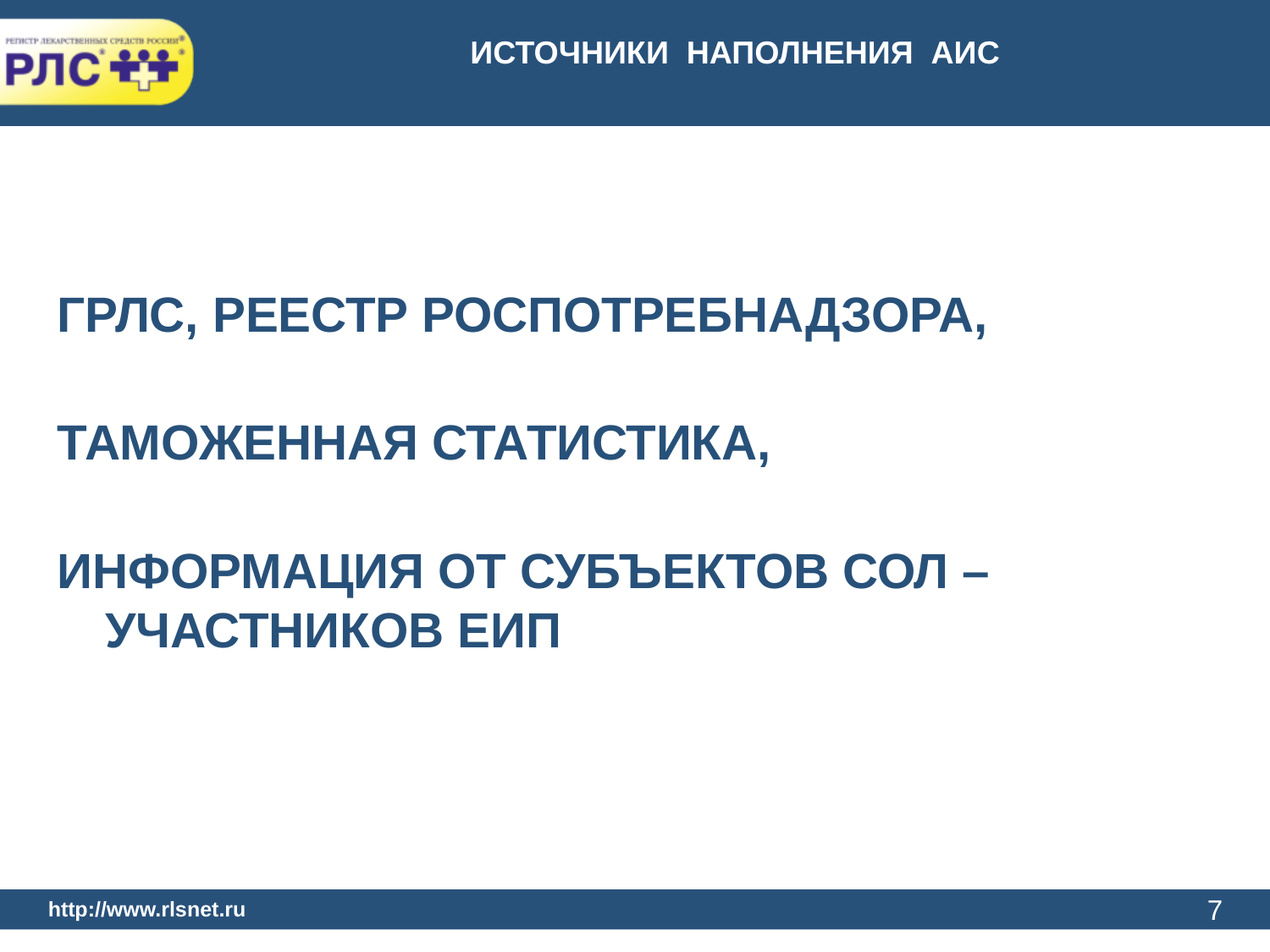

ИСТОЧНИКИ  НАПОЛНЕНИЯ  АИС

ГРЛС, РЕЕСТР РОСПОТРЕБНАДЗОРА,

ТАМОЖЕННАЯ СТАТИСТИКА,

ИНФОРМАЦИЯ ОТ СУБЪЕКТОВ СОЛ – УЧАСТНИКОВ ЕИП
7